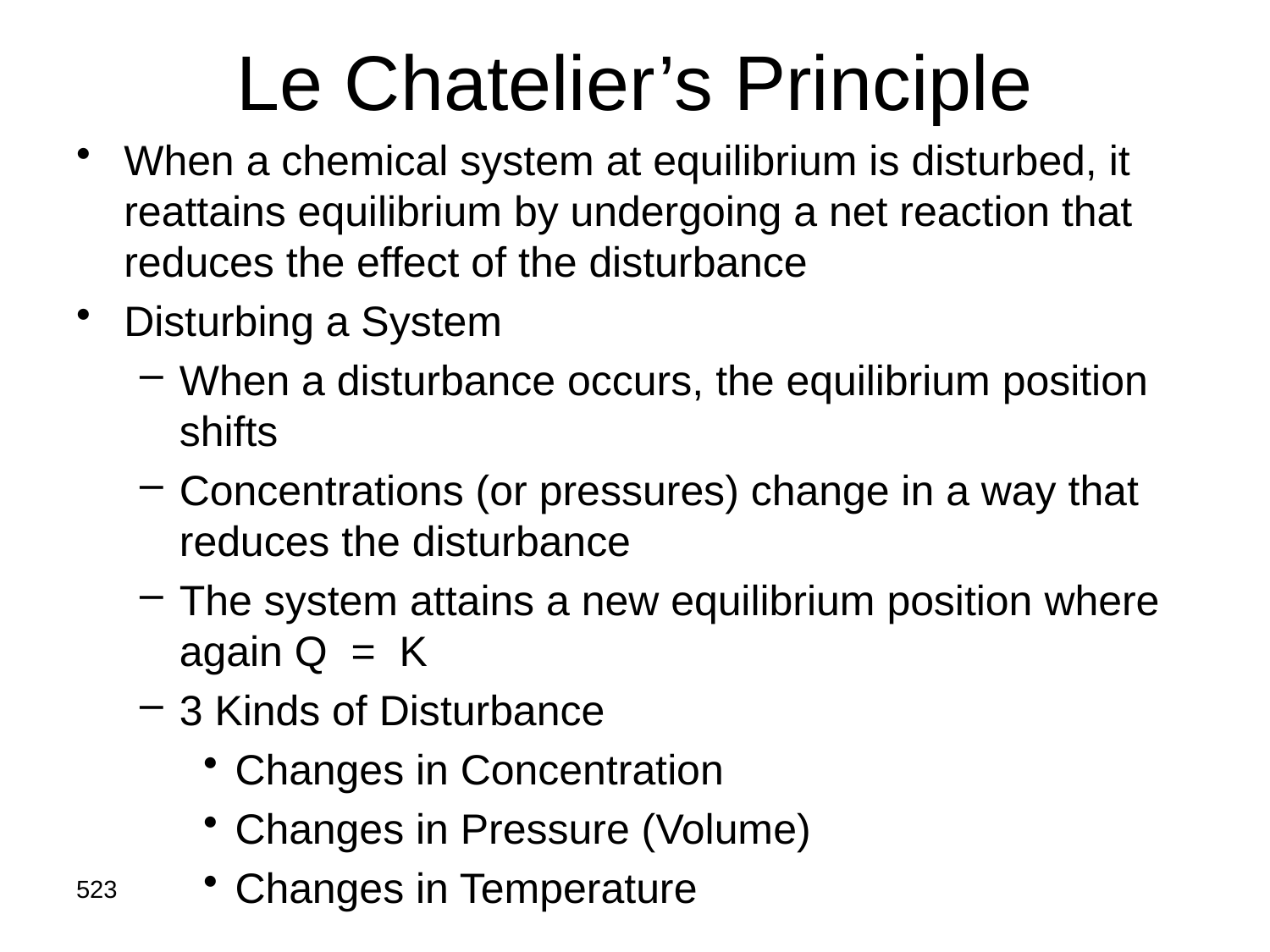

# Le Chatelier’s Principle
When a chemical system at equilibrium is disturbed, it reattains equilibrium by undergoing a net reaction that reduces the effect of the disturbance
Disturbing a System
When a disturbance occurs, the equilibrium position shifts
Concentrations (or pressures) change in a way that reduces the disturbance
The system attains a new equilibrium position where again Q  =  K
3 Kinds of Disturbance
Changes in Concentration
Changes in Pressure (Volume)
Changes in Temperature
523